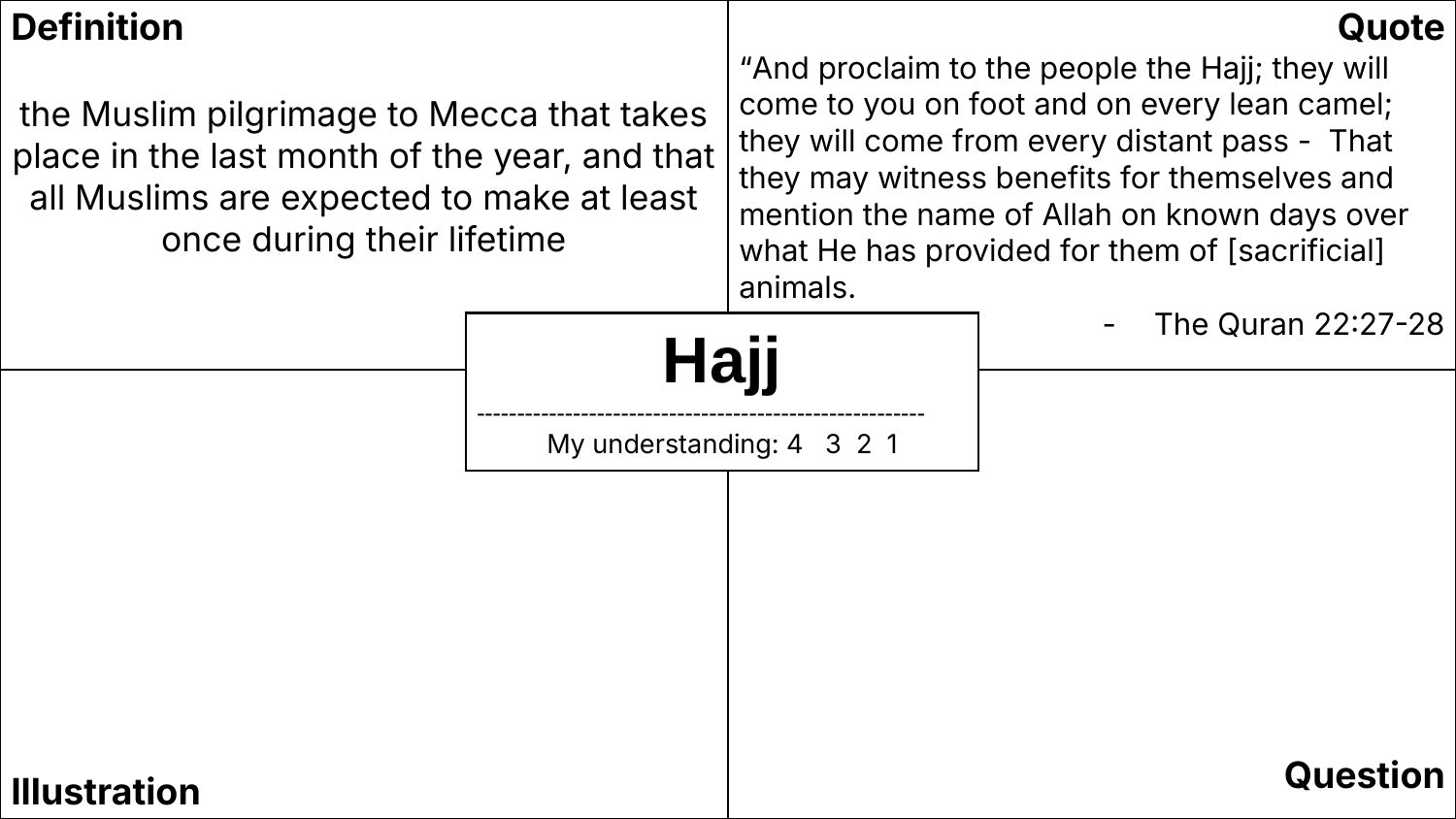

| Definition the Muslim pilgrimage to Mecca that takes place in the last month of the year, and that all Muslims are expected to make at least once during their lifetime | Quote “And proclaim to the people the Hajj; they will come to you on foot and on every lean camel; they will come from every distant pass - That they may witness benefits for themselves and mention the name of Allah on known days over what He has provided for them of [sacrificial] animals. The Quran 22:27-28 |
| --- | --- |
| Illustration | Question |
Hajj
--------------------------------------------------------
My understanding: 4   3  2  1